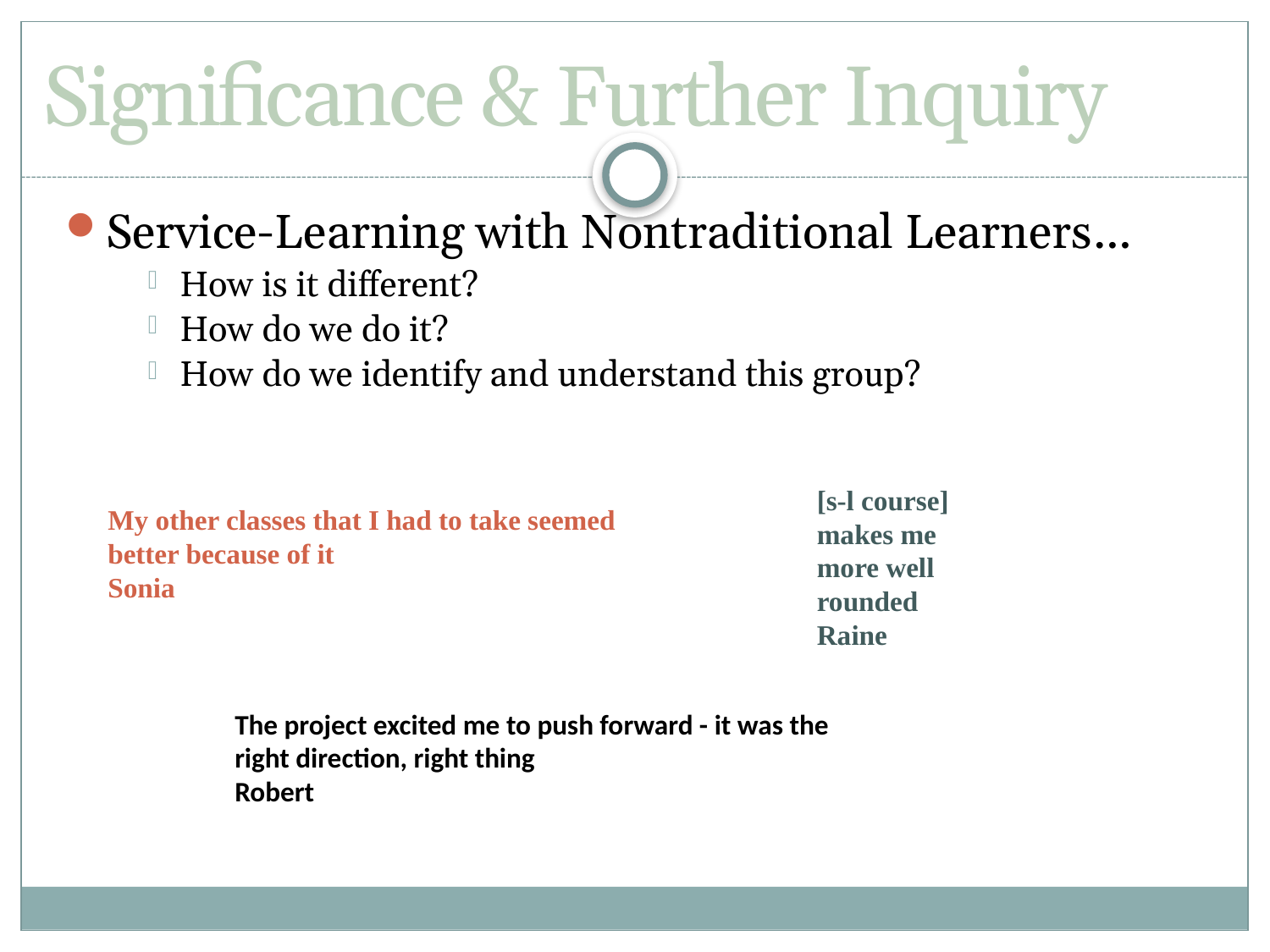

Significance & Further Inquiry
Service-Learning with Nontraditional Learners…
How is it different?
How do we do it?
How do we identify and understand this group?

[s-l course] makes me more well rounded Raine
My other classes that I had to take seemed better because of it
Sonia

The project excited me to push forward - it was the right direction, right thing
Robert